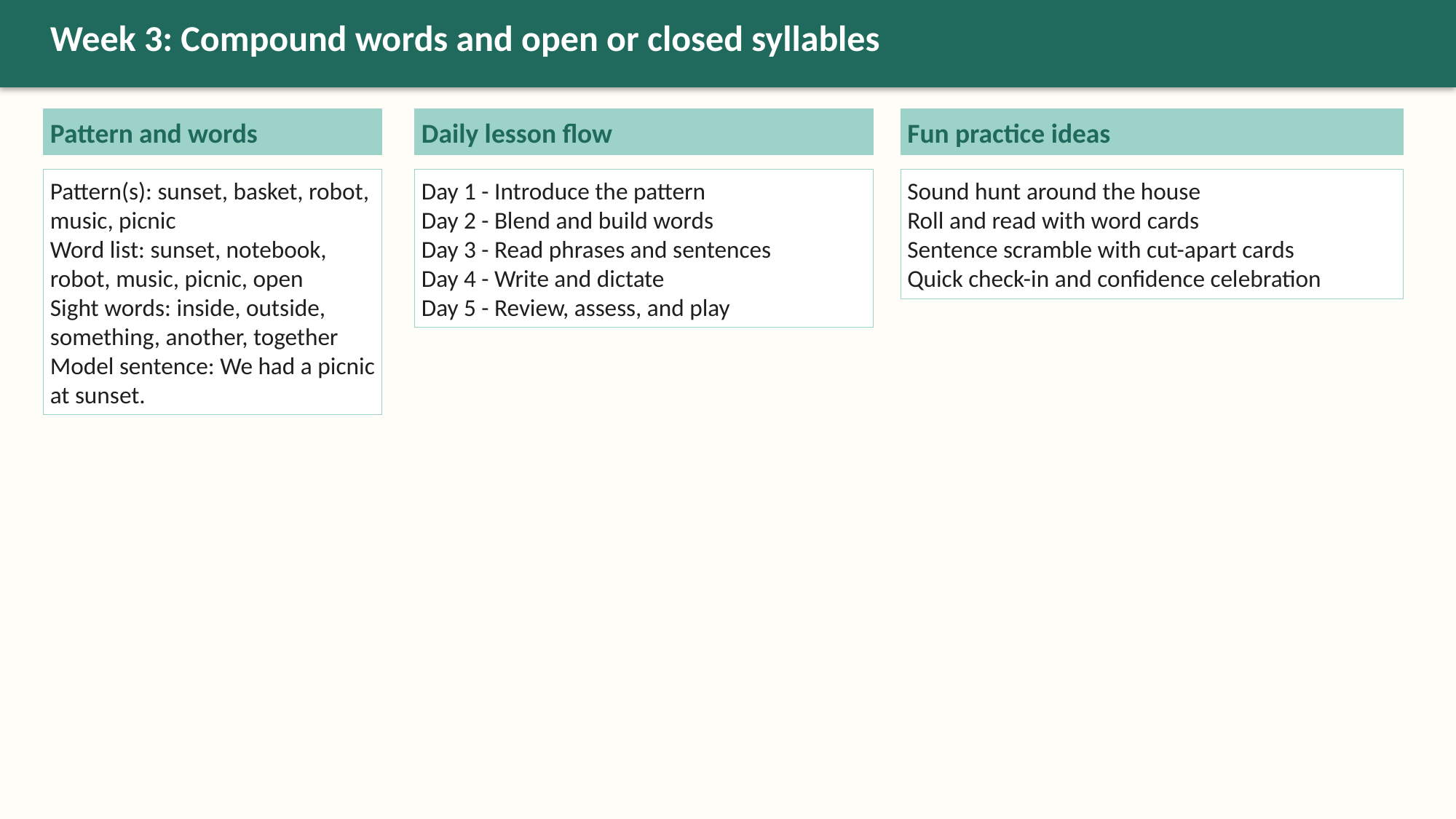

Week 3: Compound words and open or closed syllables
Pattern and words
Daily lesson flow
Fun practice ideas
Pattern(s): sunset, basket, robot, music, picnic
Word list: sunset, notebook, robot, music, picnic, open
Sight words: inside, outside, something, another, together
Model sentence: We had a picnic at sunset.
Day 1 - Introduce the pattern
Day 2 - Blend and build words
Day 3 - Read phrases and sentences
Day 4 - Write and dictate
Day 5 - Review, assess, and play
Sound hunt around the house
Roll and read with word cards
Sentence scramble with cut-apart cards
Quick check-in and confidence celebration